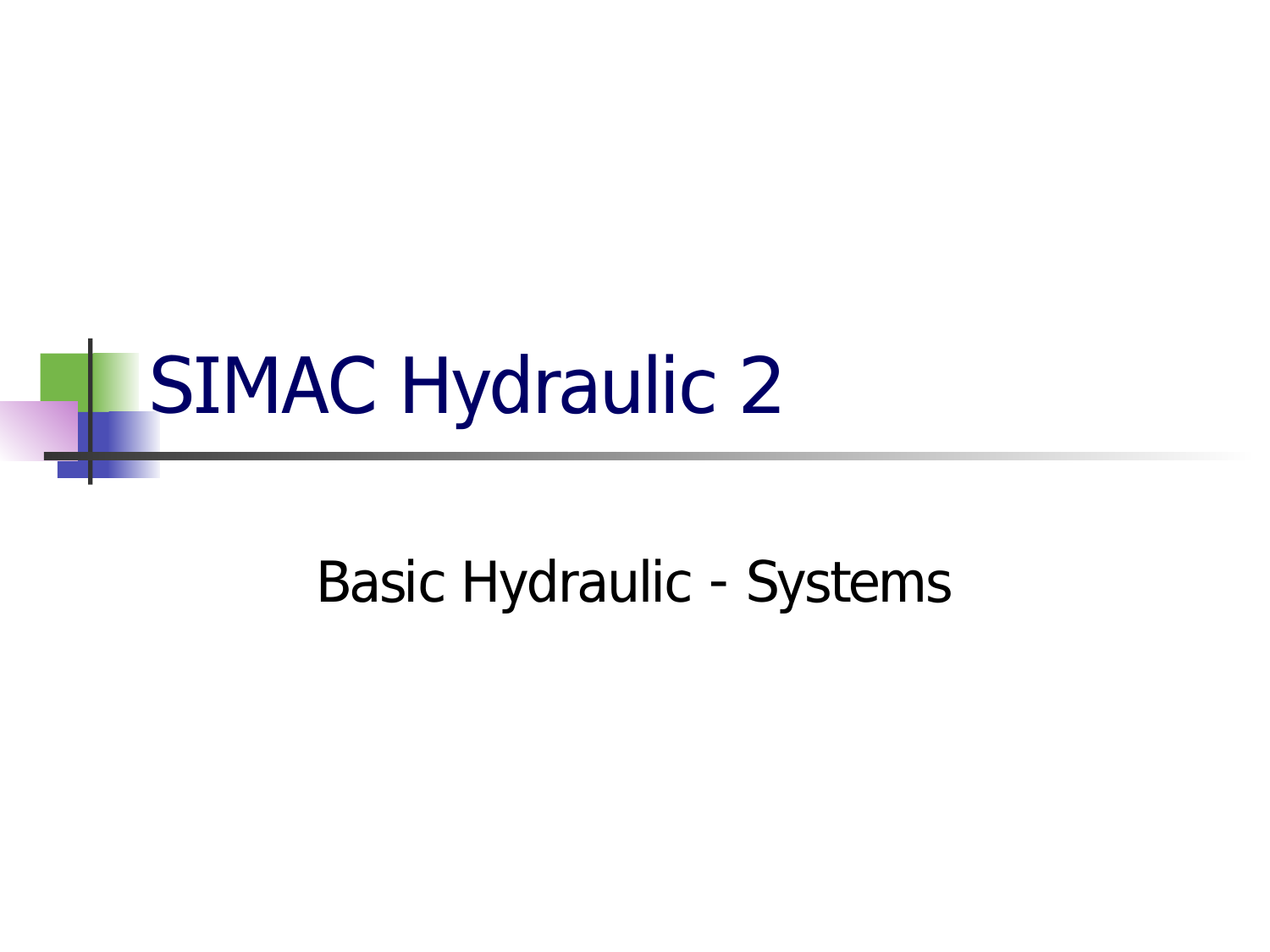

# SIMAC Hydraulic 2
Basic Hydraulic - Systems